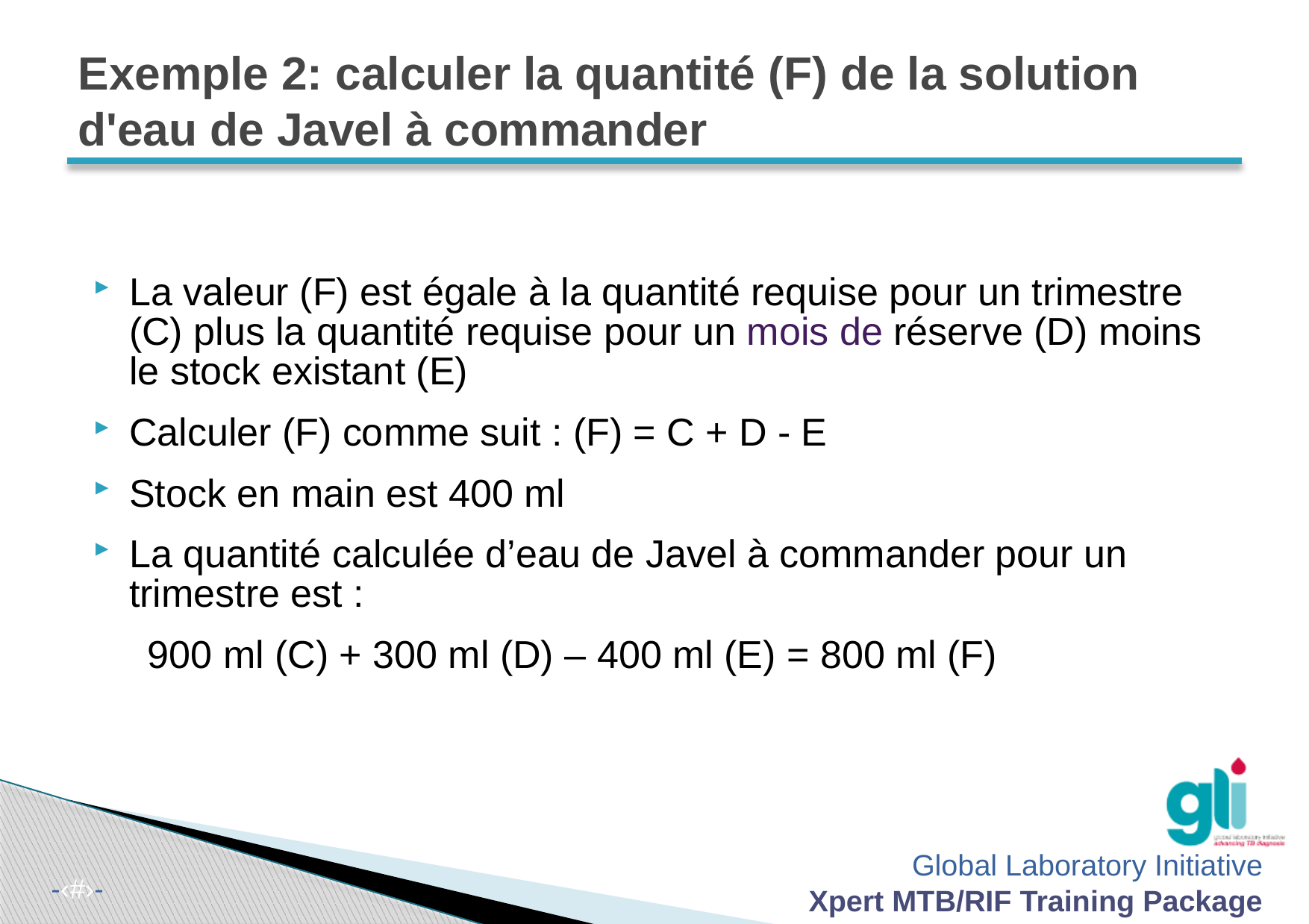

# Exemple 2: calculer la quantité (F) de la solution d'eau de Javel à commander

La valeur (F) est égale à la quantité requise pour un trimestre (C) plus la quantité requise pour un mois de réserve (D) moins le stock existant (E)
Calculer (F) comme suit : (F) = C + D - E
Stock en main est 400 ml
La quantité calculée d’eau de Javel à commander pour un trimestre est :
     900 ml (C) + 300 ml (D) – 400 ml (E) = 800 ml (F)